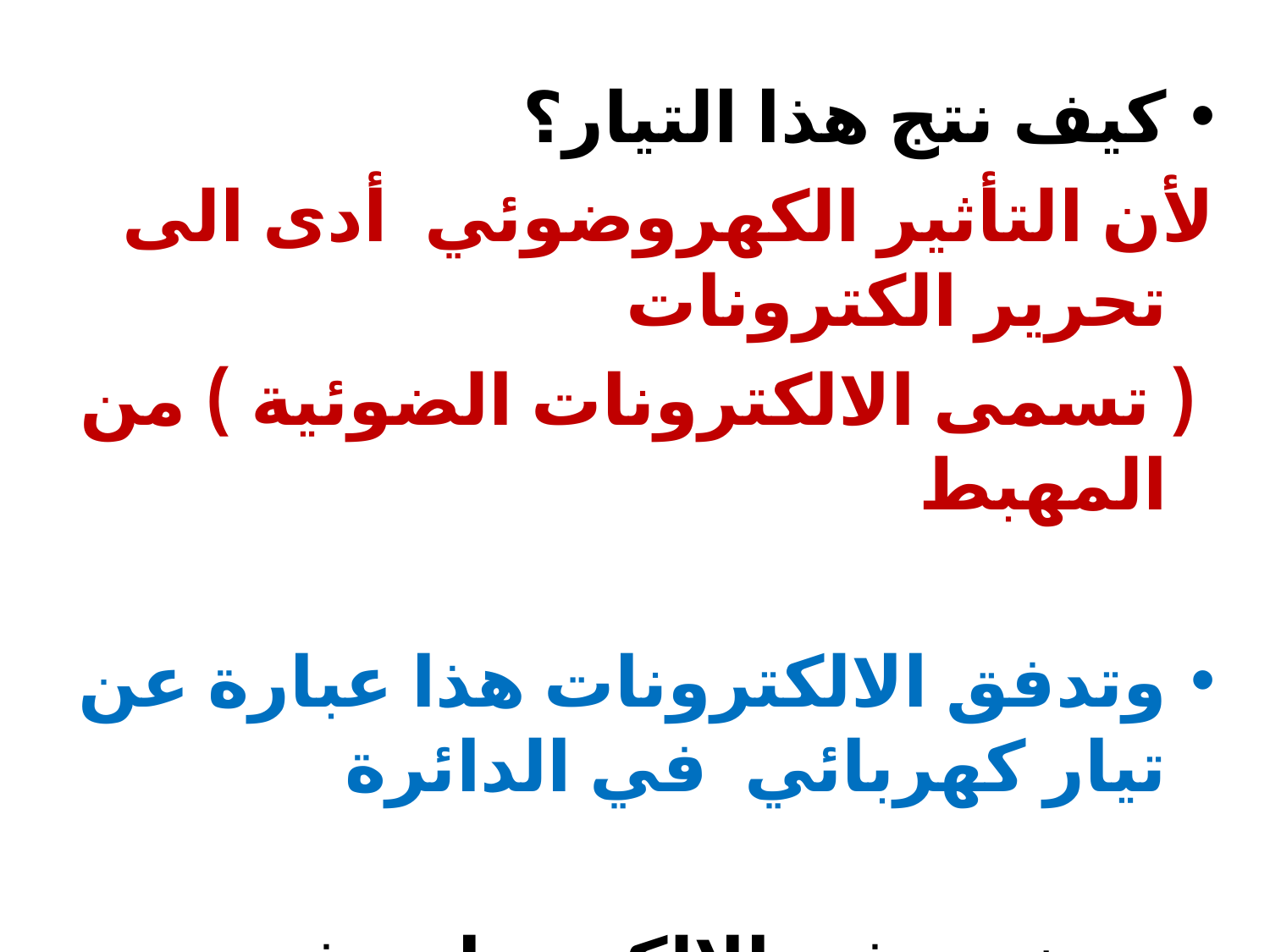

كيف نتج هذا التيار؟
لأن التأثير الكهروضوئي  أدى الى تحرير الكترونات
 ( تسمى الالكترونات الضوئية ) من المهبط

وتدفق الالكترونات هذا عبارة عن تيار كهربائي  في الدائرة

حيث تتدفق الالكترونات  في اتجاه المصعد (+)